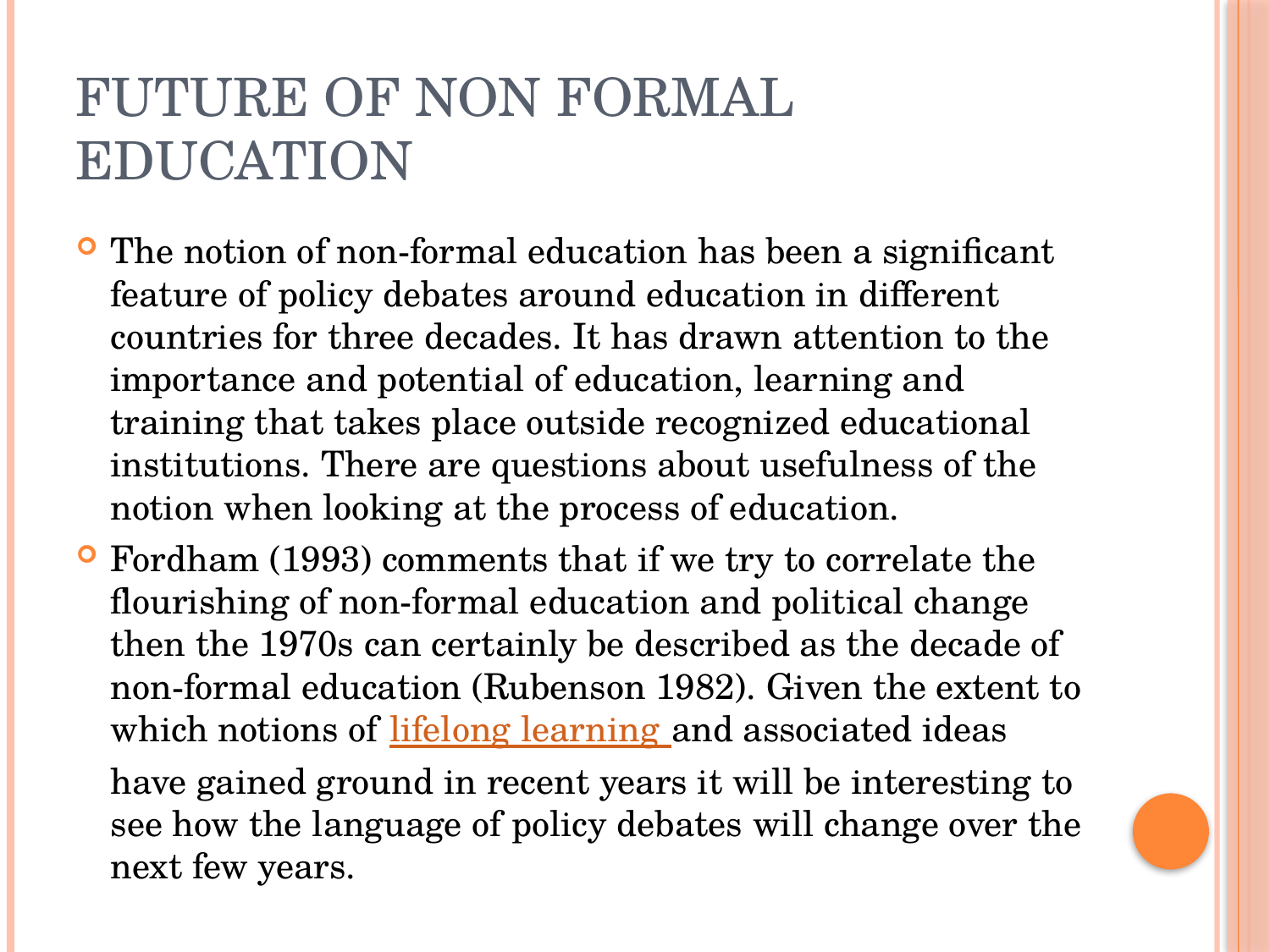

# Future of Non formal Education
The notion of non-formal education has been a significant feature of policy debates around education in different countries for three decades. It has drawn attention to the importance and potential of education, learning and training that takes place outside recognized educational institutions. There are questions about usefulness of the notion when looking at the process of education.
Fordham (1993) comments that if we try to correlate the flourishing of non-formal education and political change then the 1970s can certainly be described as the decade of non-formal education (Rubenson 1982). Given the extent to which notions of lifelong learning and associated ideas have gained ground in recent years it will be interesting to see how the language of policy debates will change over the next few years.